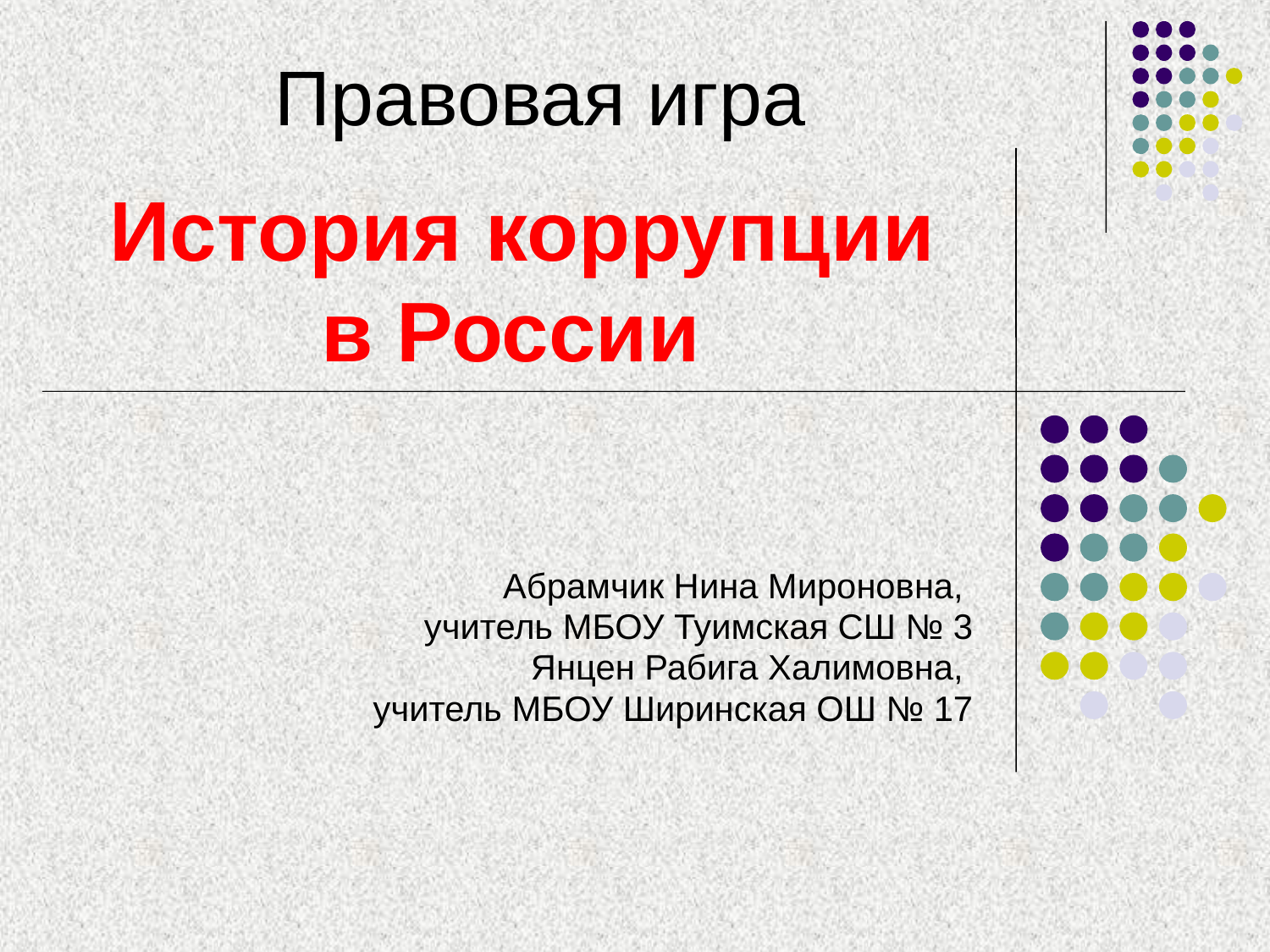

Правовая игра
# История коррупции в России
Абрамчик Нина Мироновна,
учитель МБОУ Туимская СШ № 3
Янцен Рабига Халимовна,
учитель МБОУ Ширинская ОШ № 17